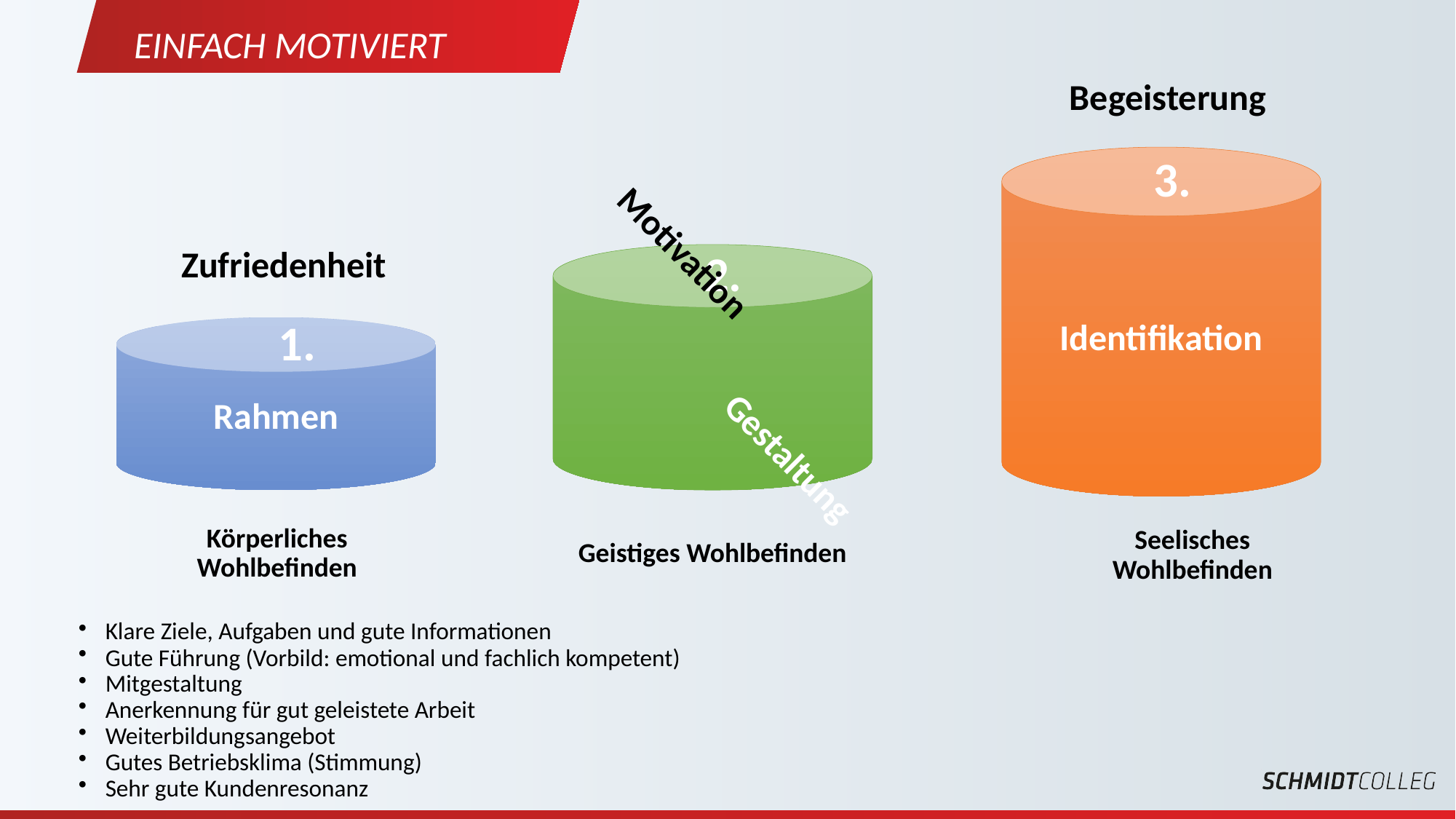

Einfach motiviert
Begeisterung

3.
    Motivation
Zufriedenheit
2.

Gestaltung
1.
Identifikation

Rahmen
Körperliches Wohlbefinden
Seelisches Wohlbefinden
Geistiges Wohlbefinden
Klare Ziele, Aufgaben und gute Informationen
Gute Führung (Vorbild: emotional und fachlich kompetent)
Mitgestaltung
Anerkennung für gut geleistete Arbeit
Weiterbildungsangebot
Gutes Betriebsklima (Stimmung)
Sehr gute Kundenresonanz